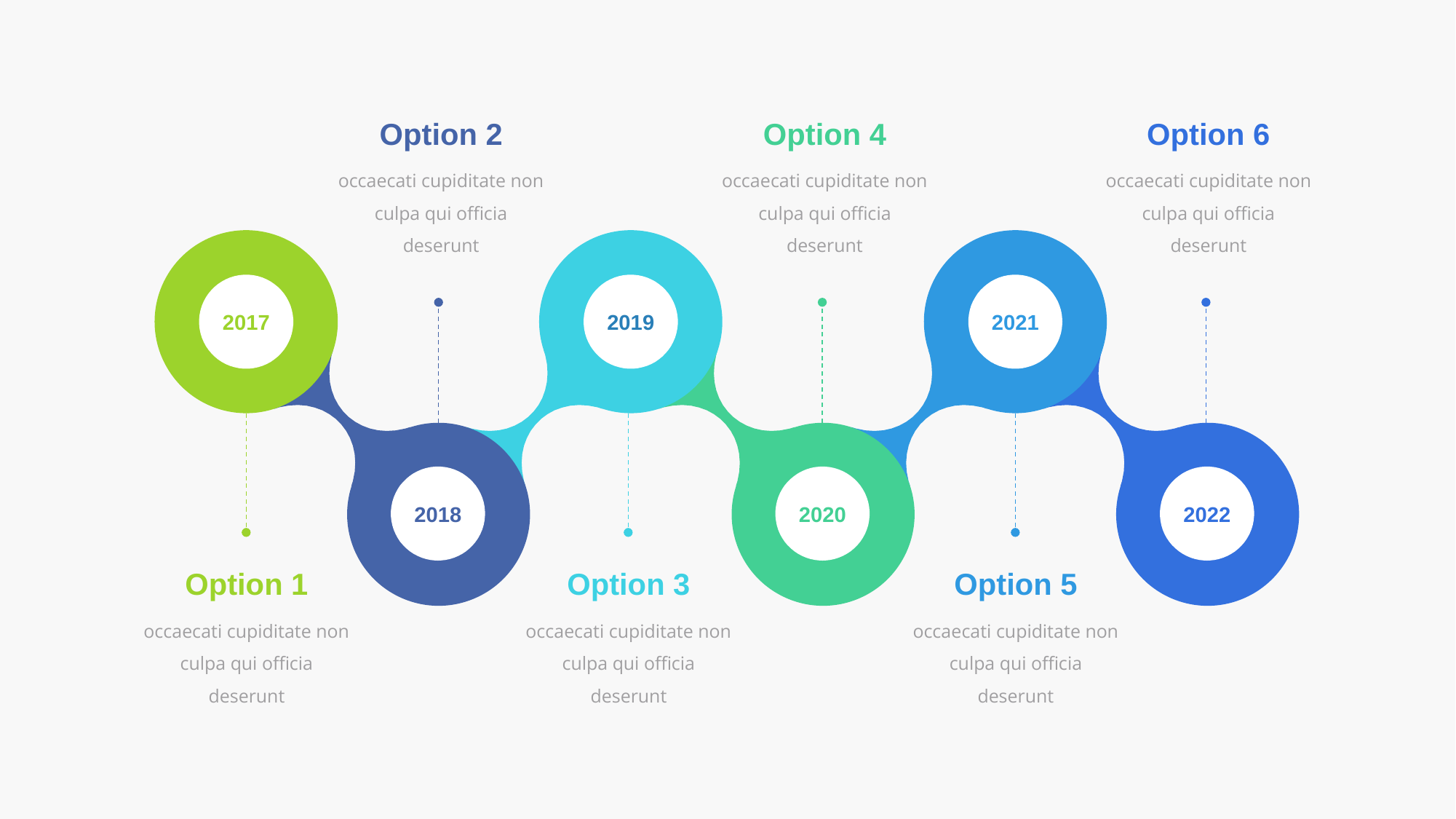

Option 2
Option 4
Option 6
occaecati cupiditate non culpa qui officia deserunt
occaecati cupiditate non culpa qui officia deserunt
occaecati cupiditate non culpa qui officia deserunt

2017
2019
2021

2018
2020
2022
Option 1
Option 3
Option 5
occaecati cupiditate non culpa qui officia deserunt
occaecati cupiditate non culpa qui officia deserunt
occaecati cupiditate non culpa qui officia deserunt